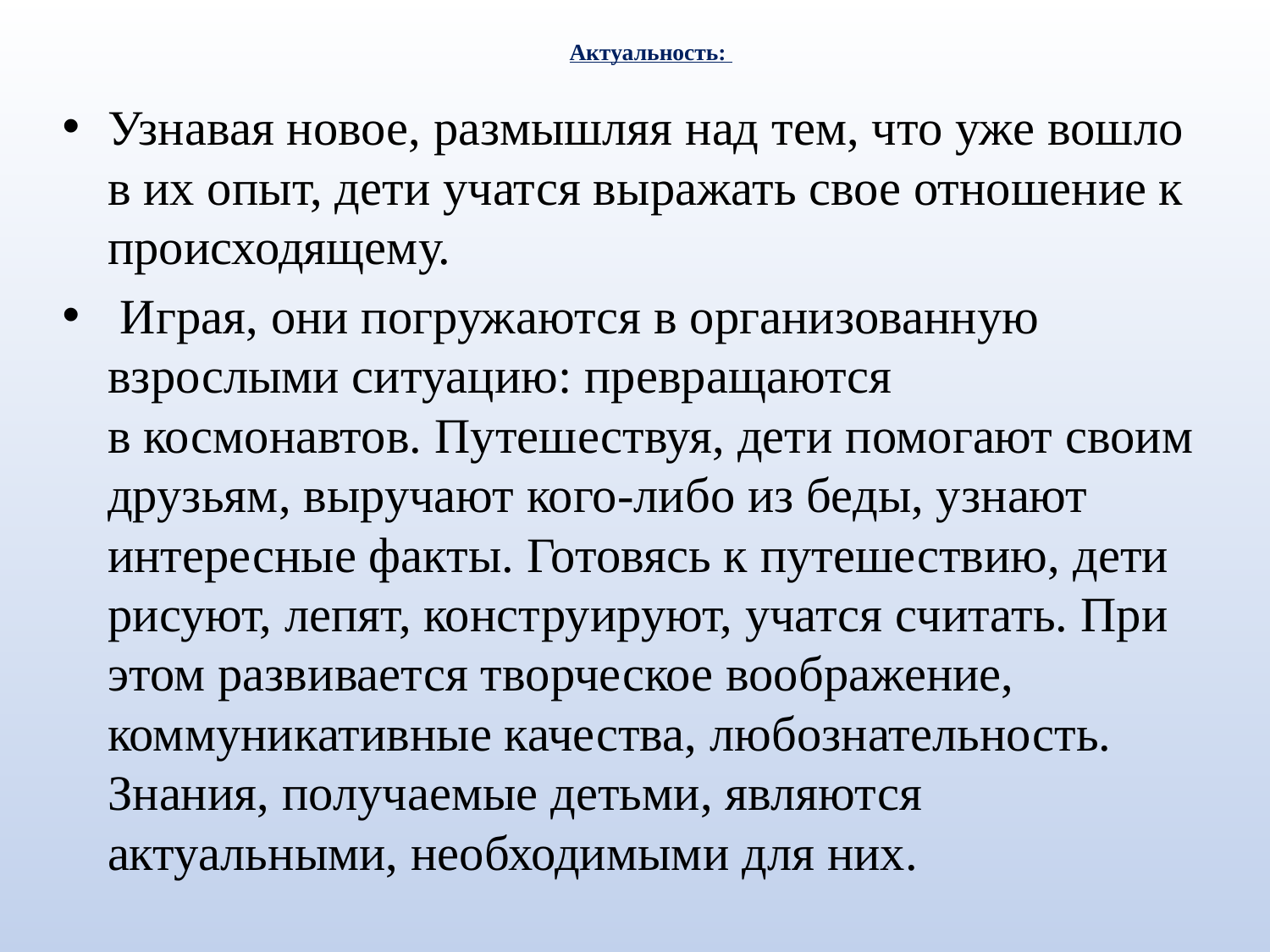

# Актуальность:
Узнавая новое, размышляя над тем, что уже вошло в их опыт, дети учатся выражать свое отношение к происходящему.
 Играя, они погружаются в организованную взрослыми ситуацию: превращаются в космонавтов. Путешествуя, дети помогают своим друзьям, выручают кого-либо из беды, узнают интересные факты. Готовясь к путешествию, дети рисуют, лепят, конструируют, учатся считать. При этом развивается творческое воображение, коммуникативные качества, любознательность. Знания, получаемые детьми, являются актуальными, необходимыми для них.